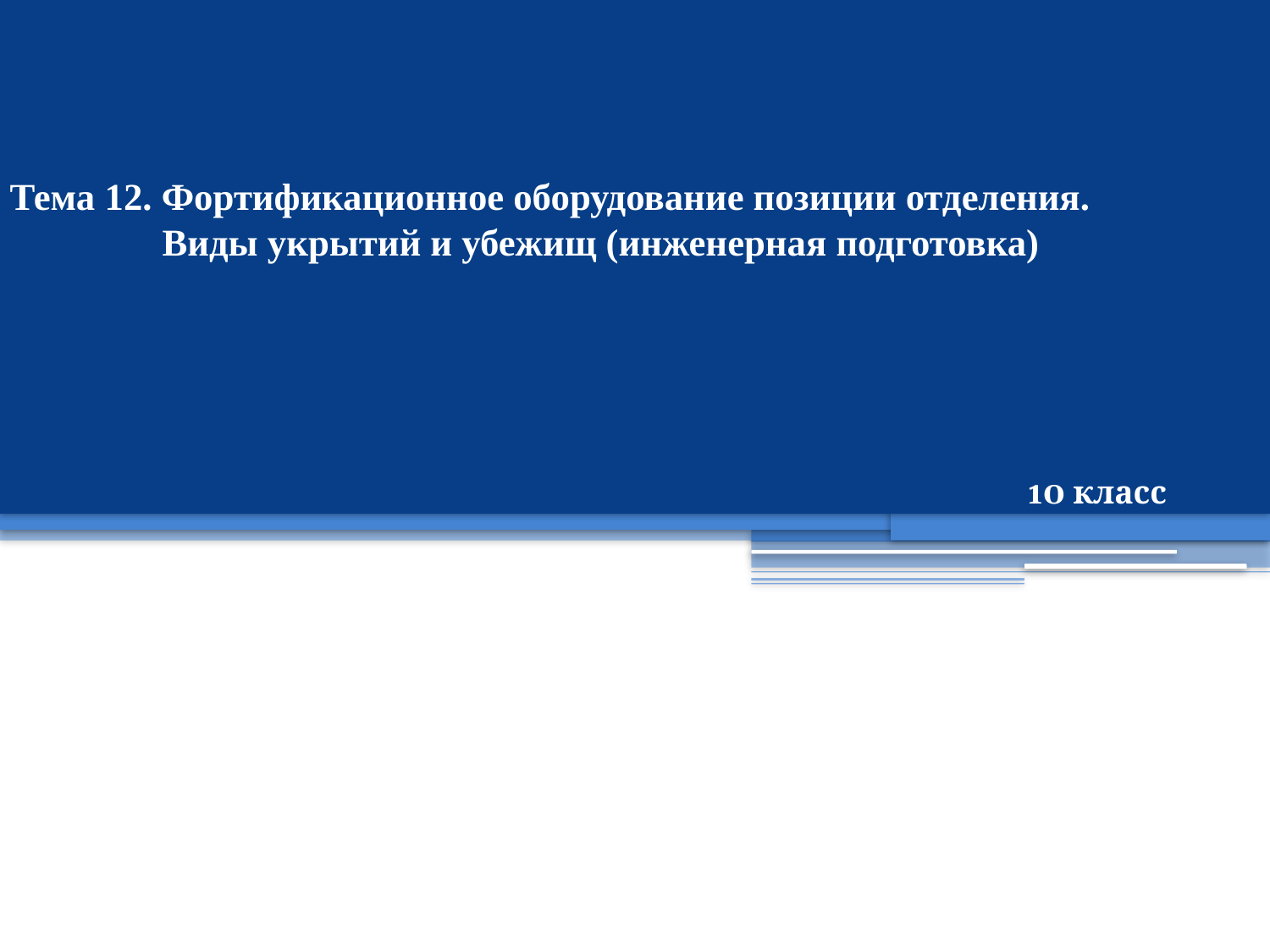

Тема 12. Фортификационное оборудование позиции отделения.
                Виды укрытий и убежищ (инженерная подготовка)
10 класс